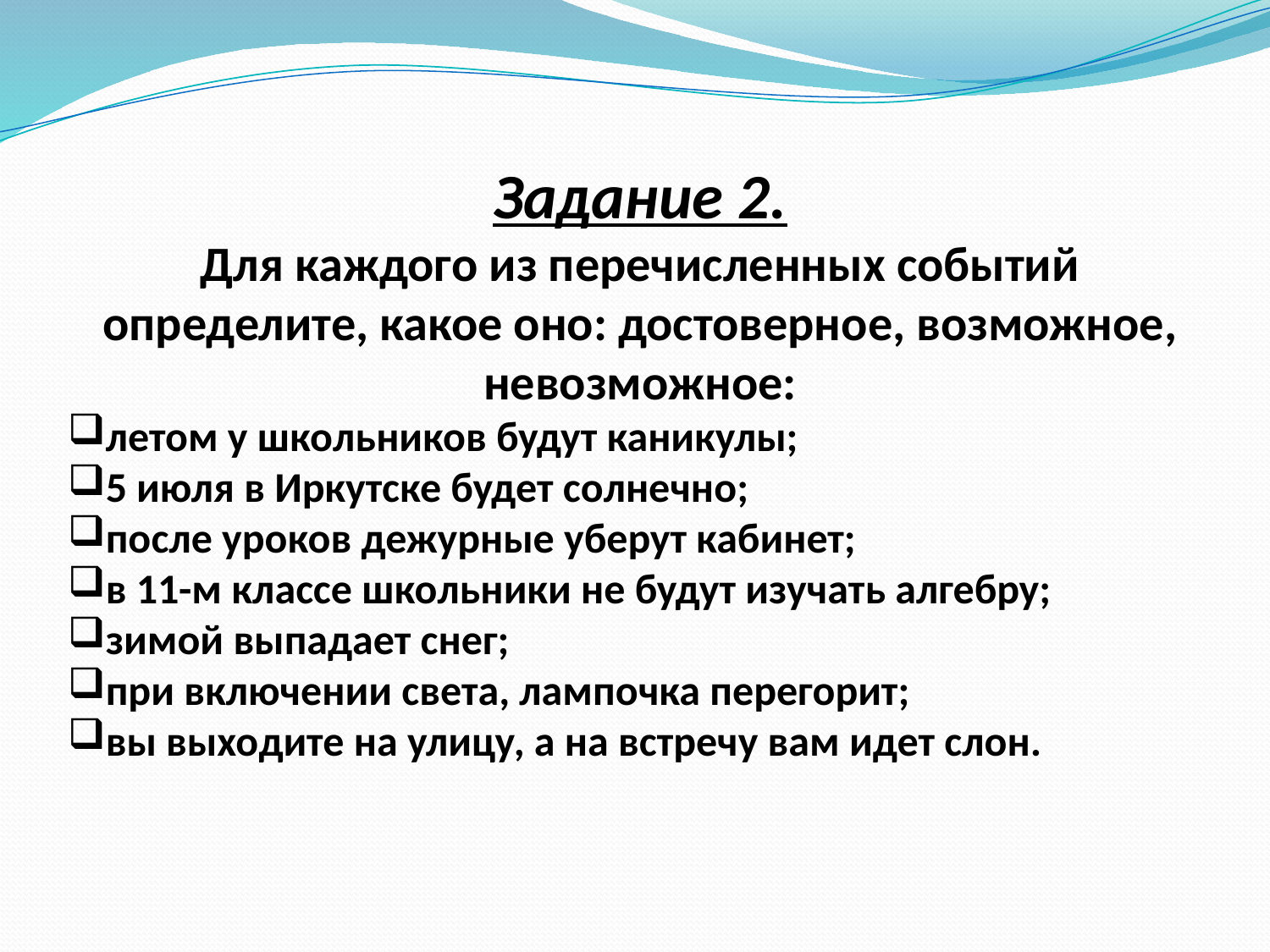

Задание 2.
Для каждого из перечисленных событий определите, какое оно: достоверное, возможное, невозможное:
летом у школьников будут каникулы;
5 июля в Иркутске будет солнечно;
после уроков дежурные уберут кабинет;
в 11-м классе школьники не будут изучать алгебру;
зимой выпадает снег;
при включении света, лампочка перегорит;
вы выходите на улицу, а на встречу вам идет слон.